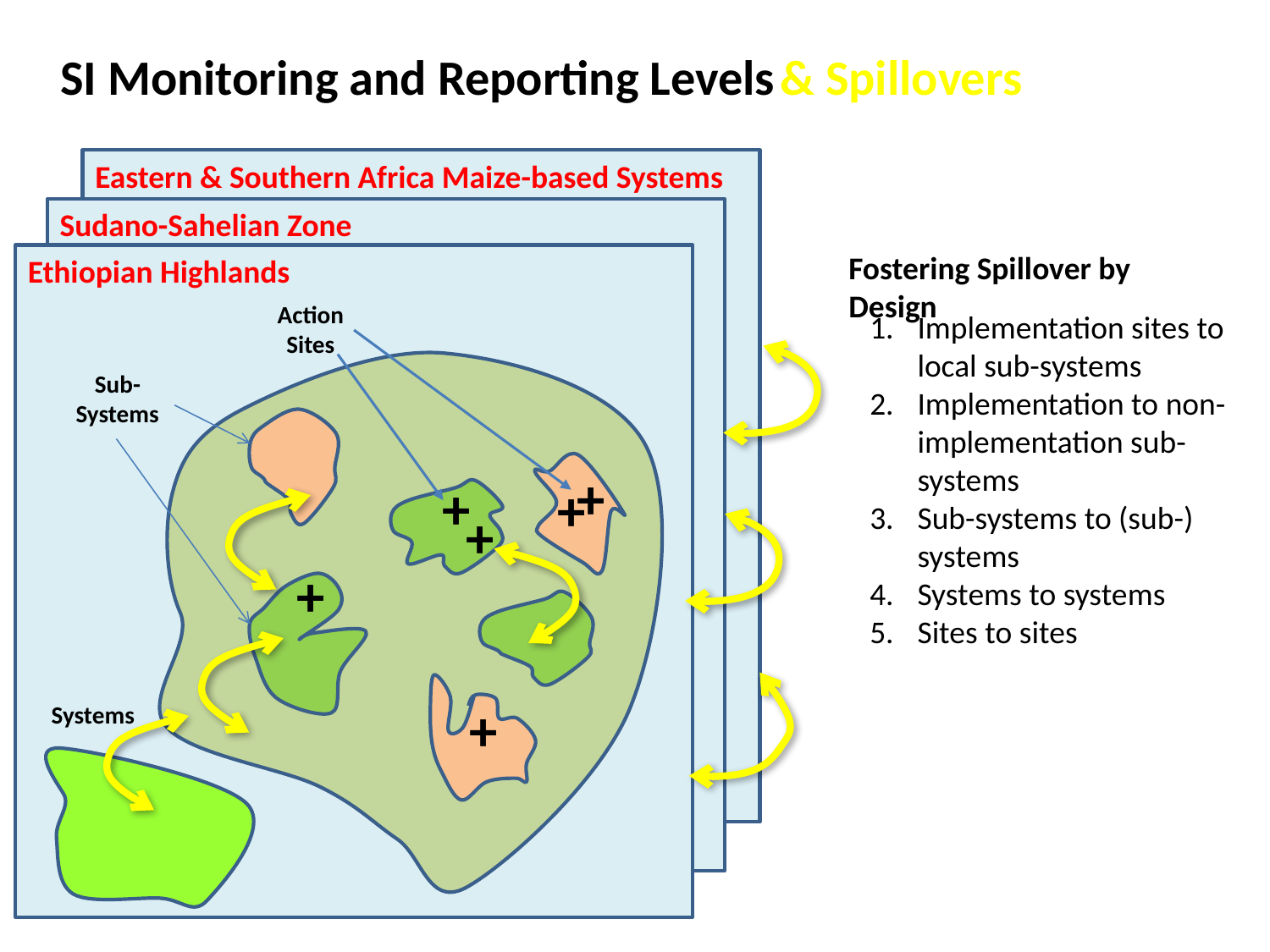

SI Monitoring and Reporting Levels
& Spillovers
Fostering Spillover by Design
Implementation sites to local sub-systems
Implementation to non-implementation sub-systems
Sub-systems to (sub-) systems
Systems to systems
Sites to sites
Eastern & Southern Africa Maize-based Systems
Sudano-Sahelian Zone
Action
Sites
+
+
+
+
+
+
Ethiopian Highlands

Systems
Sub-
Systems